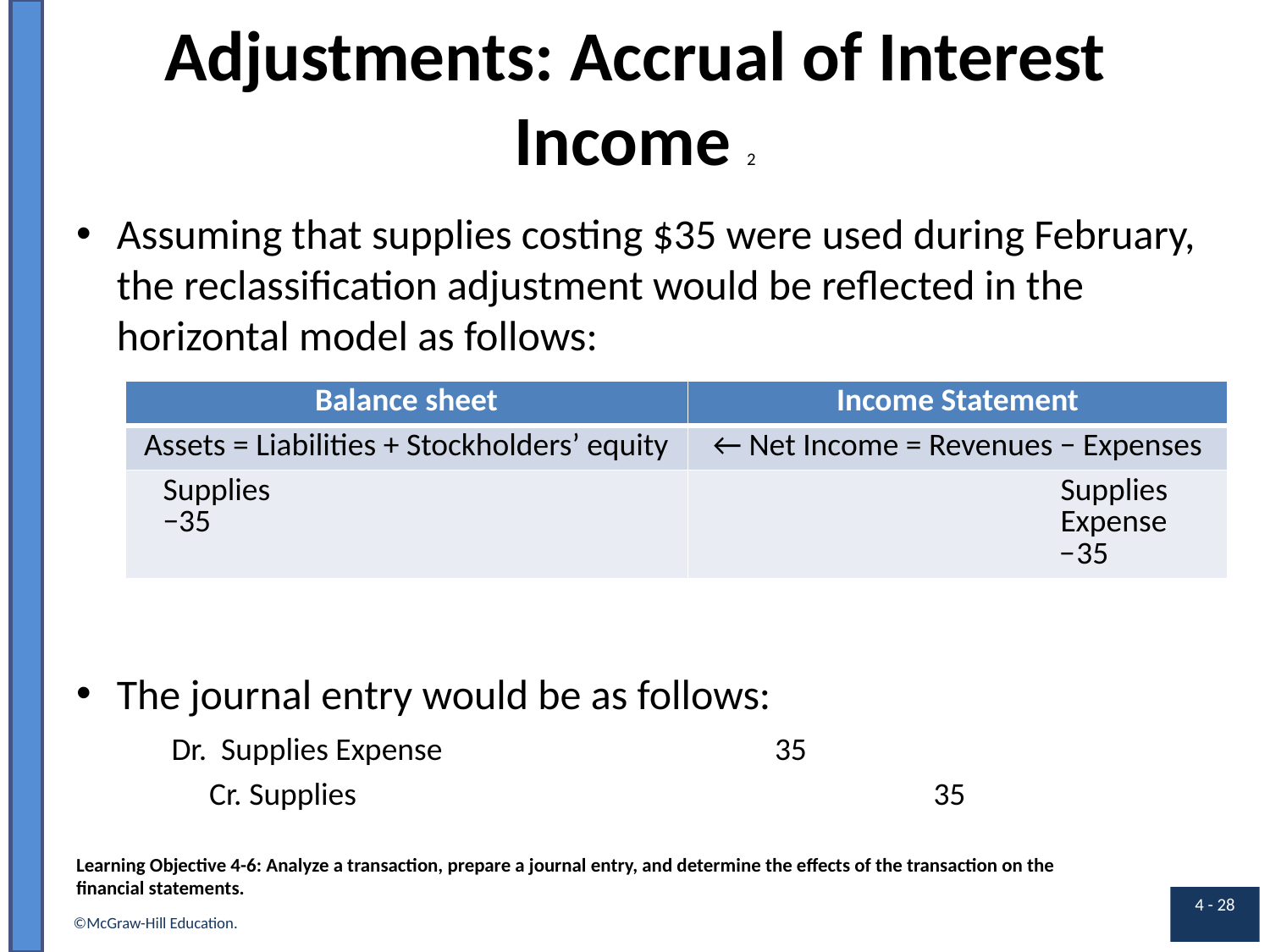

# Adjustments: Accrual of Interest Income 2
Assuming that supplies costing $35 were used during February, the reclassification adjustment would be reflected in the horizontal model as follows:
| Balance sheet | Income Statement |
| --- | --- |
| Assets = Liabilities + Stockholders’ equity | ← Net Income = Revenues − Expenses |
| Supplies −35 | Supplies Expense −35 |
The journal entry would be as follows:
| Dr. Supplies Expense | 35 | Blank |
| --- | --- | --- |
| Cr. Supplies | Blank | 35 |
Learning Objective 4-6: Analyze a transaction, prepare a journal entry, and determine the effects of the transaction on the financial statements.